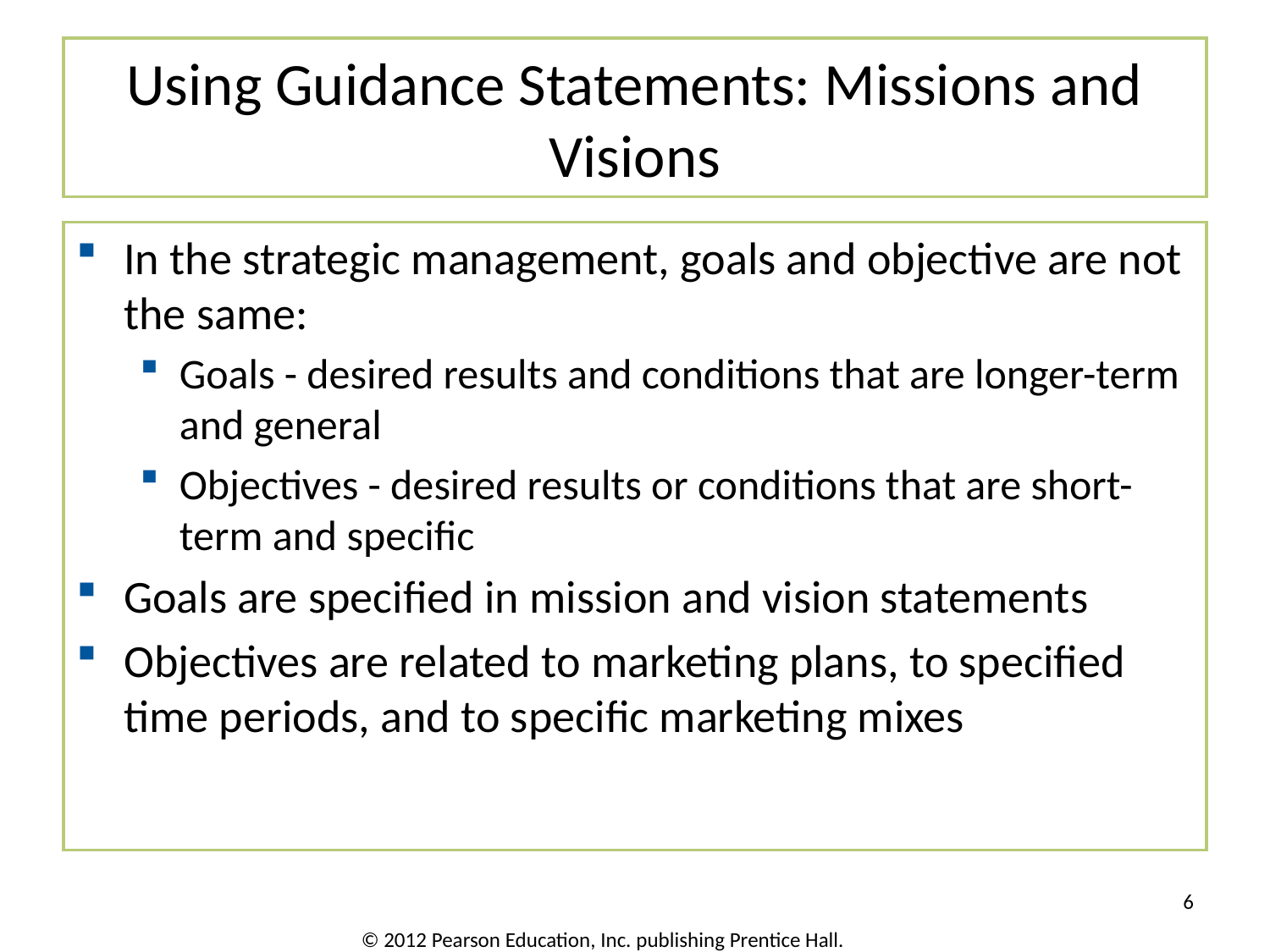

# Using Guidance Statements: Missions and Visions
In the strategic management, goals and objective are not the same:
Goals - desired results and conditions that are longer-term and general
Objectives - desired results or conditions that are short-term and specific
Goals are specified in mission and vision statements
Objectives are related to marketing plans, to specified time periods, and to specific marketing mixes

6